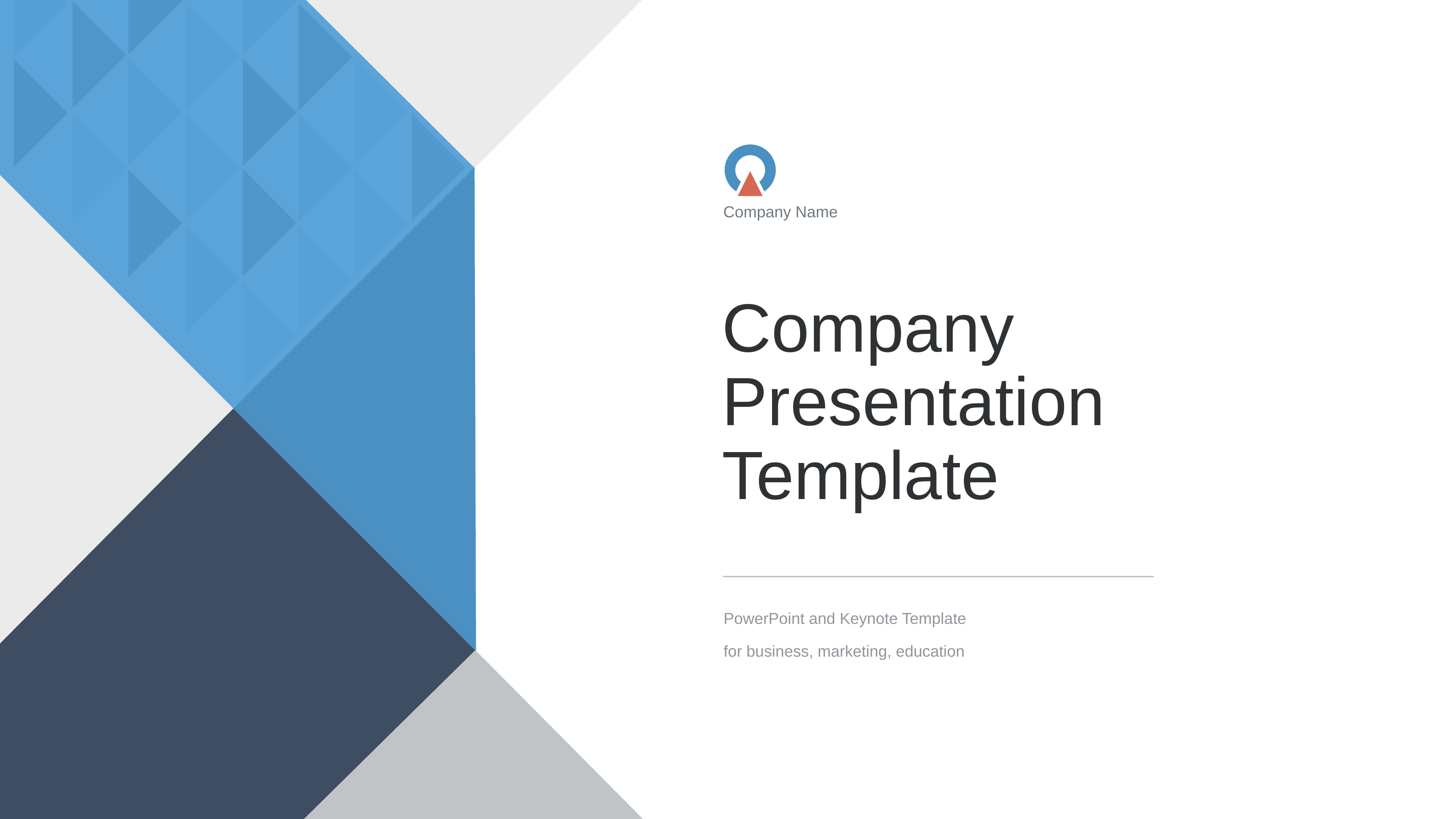

Company Name
Company
Presentation
Template

PowerPoint and Keynote Template
for business, marketing, education